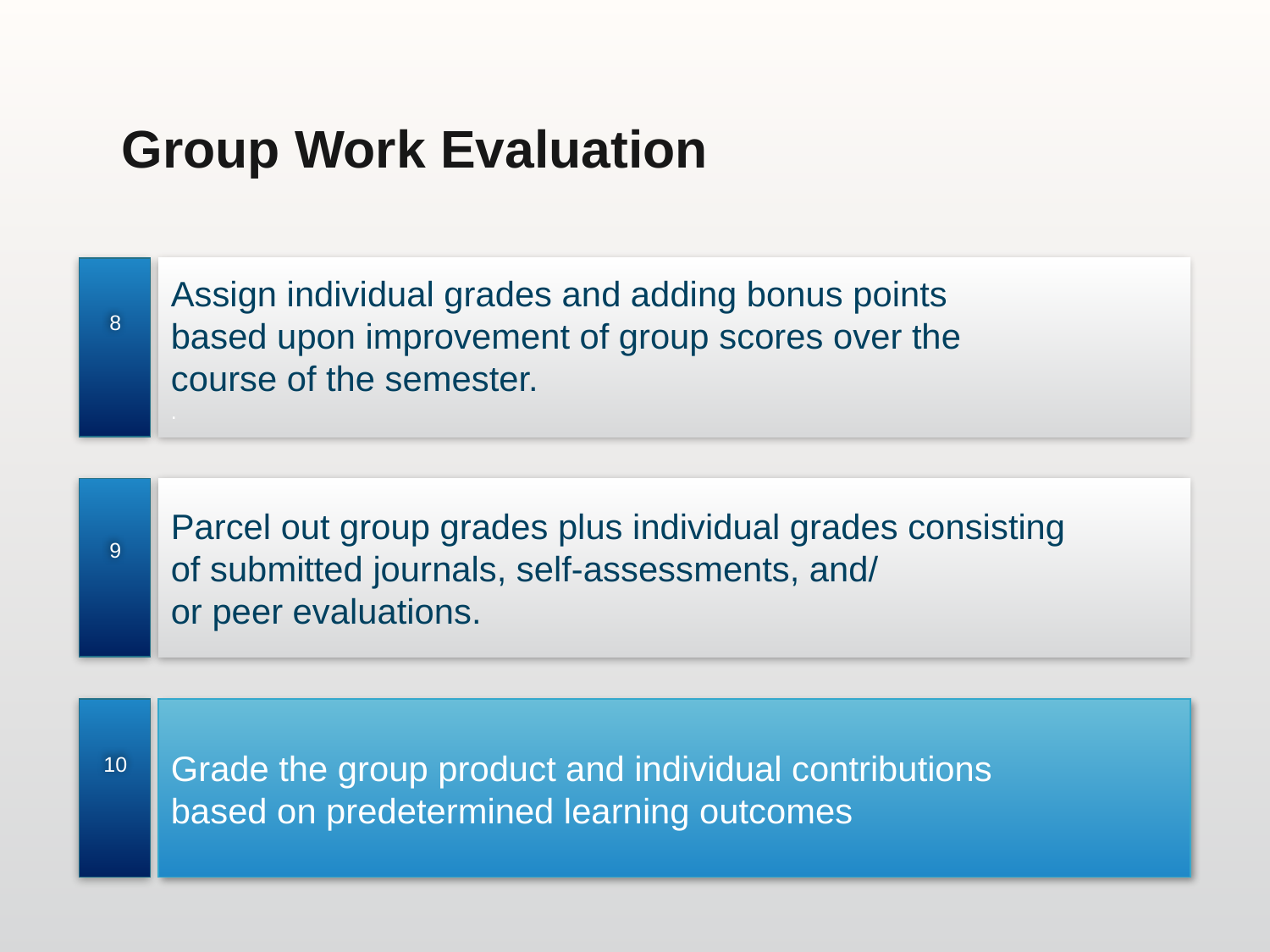

Group Work Evaluation

8
9
10
Assign individual grades and adding bonus points
based upon improvement of group scores over the
course of the semester.
.
Parcel out group grades plus individual grades consisting
of submitted journals, self-assessments, and/
or peer evaluations.
Grade the group product and individual contributions
based on predetermined learning outcomes